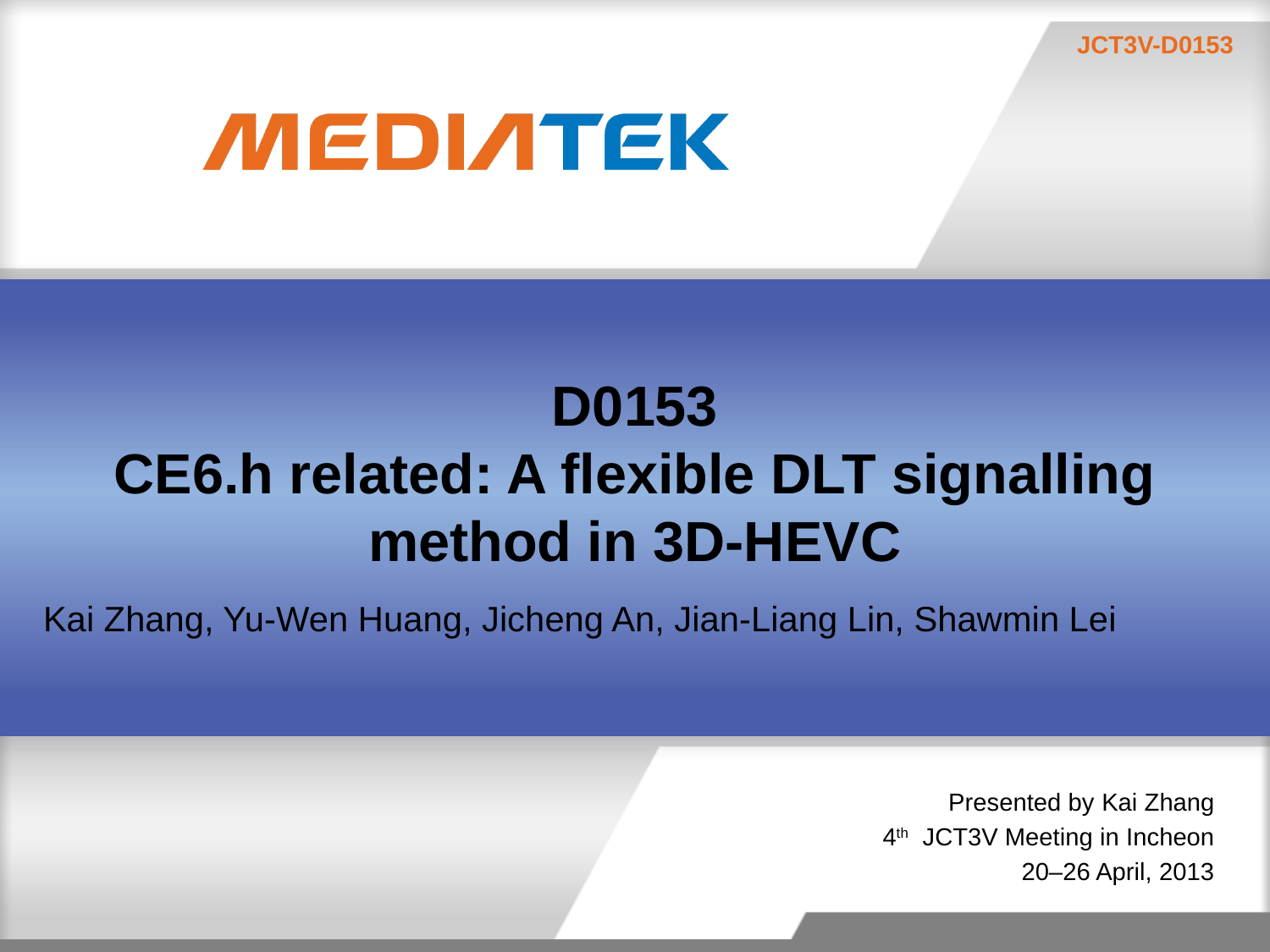

# D0153 CE6.h related: A flexible DLT signalling method in 3D-HEVC
Kai Zhang, Yu-Wen Huang, Jicheng An, Jian-Liang Lin, Shawmin Lei